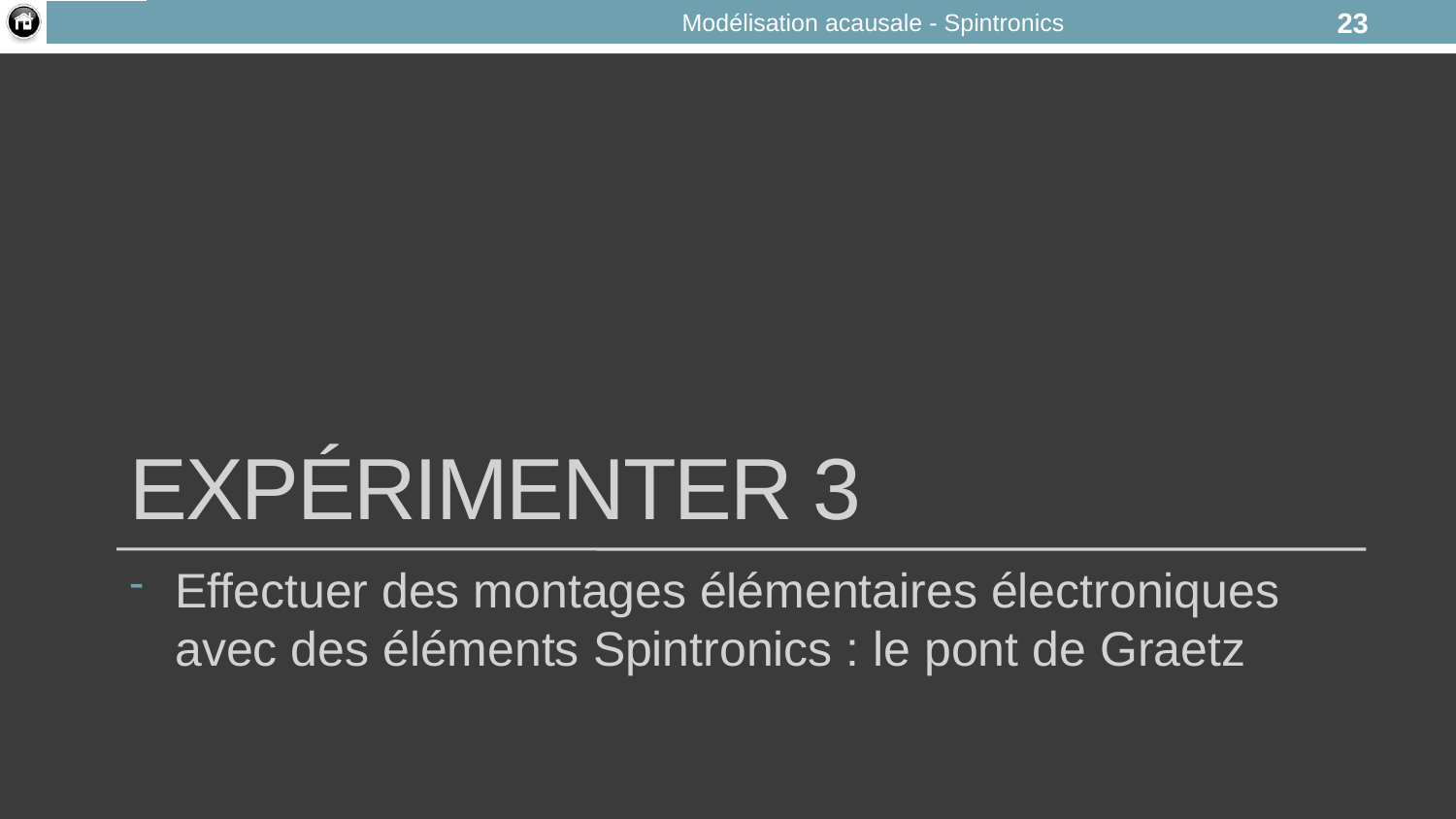

Modélisation acausale - Spintronics
23
# Expérimenter 3
Effectuer des montages élémentaires électroniques avec des éléments Spintronics : le pont de Graetz